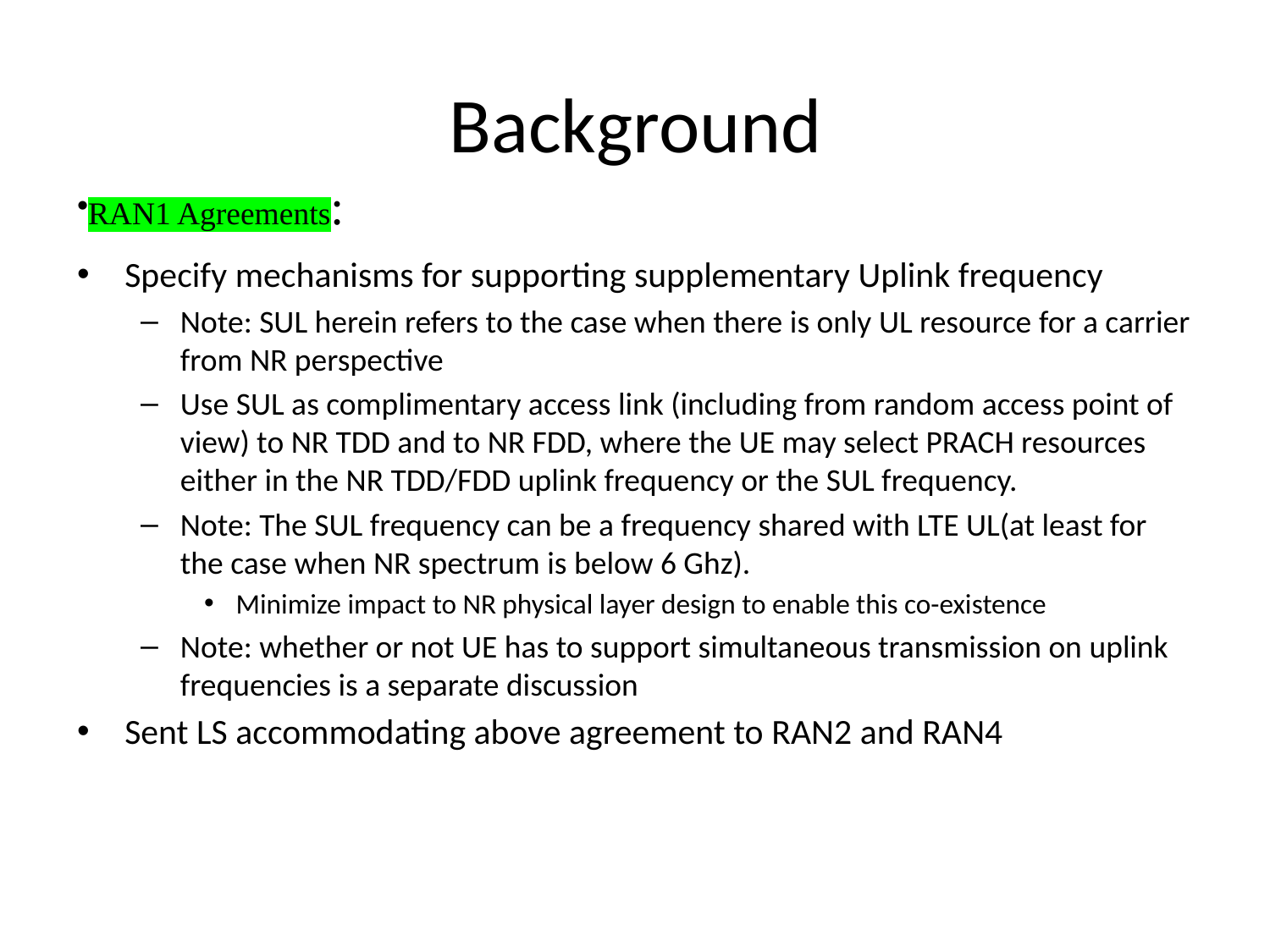

# Background
RAN1 Agreements:
Specify mechanisms for supporting supplementary Uplink frequency
Note: SUL herein refers to the case when there is only UL resource for a carrier from NR perspective
Use SUL as complimentary access link (including from random access point of view) to NR TDD and to NR FDD, where the UE may select PRACH resources either in the NR TDD/FDD uplink frequency or the SUL frequency.
Note: The SUL frequency can be a frequency shared with LTE UL(at least for the case when NR spectrum is below 6 Ghz).
Minimize impact to NR physical layer design to enable this co-existence
Note: whether or not UE has to support simultaneous transmission on uplink frequencies is a separate discussion
Sent LS accommodating above agreement to RAN2 and RAN4